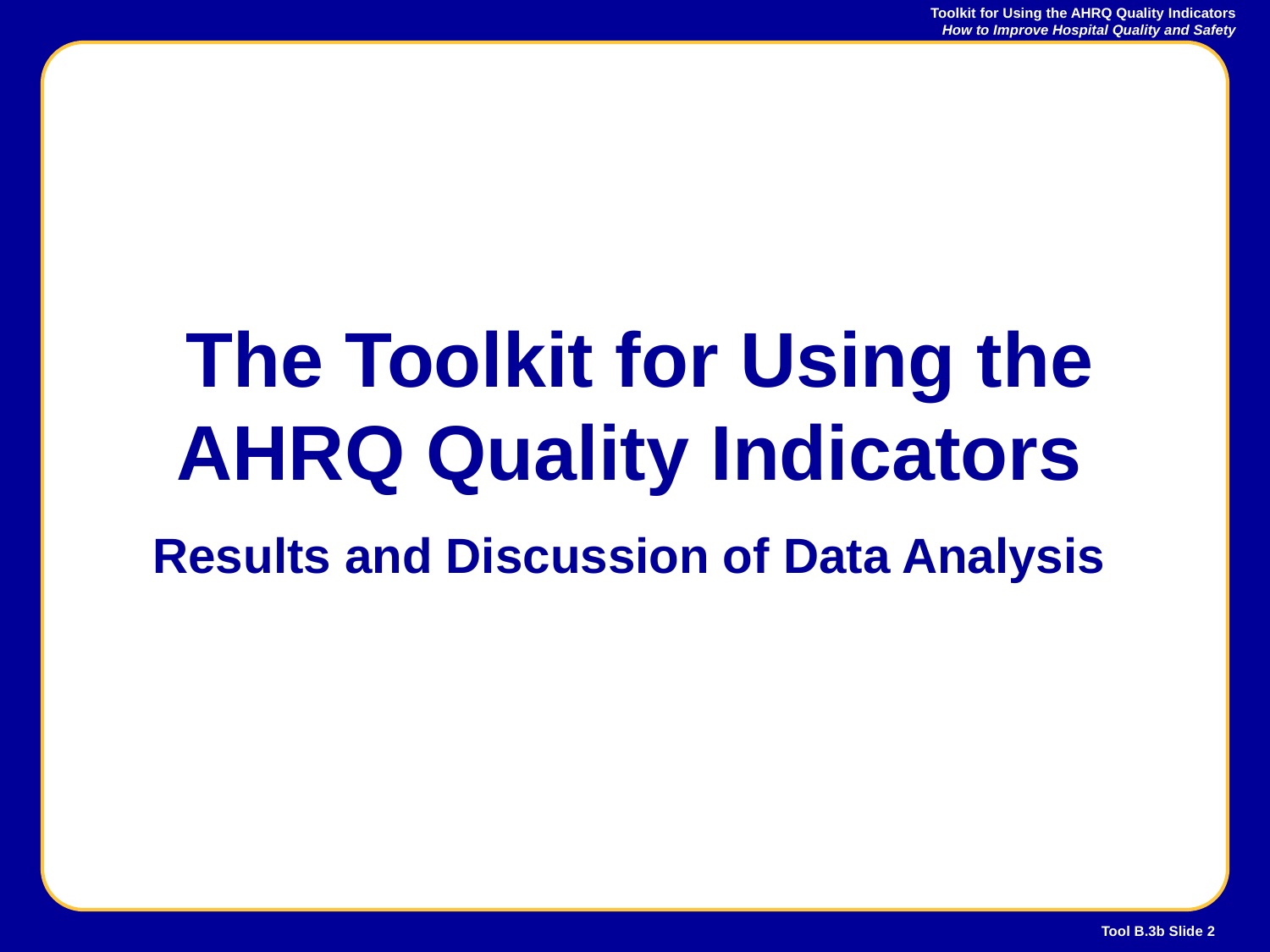

# The Toolkit for Using the AHRQ Quality Indicators Results and Discussion of Data Analysis